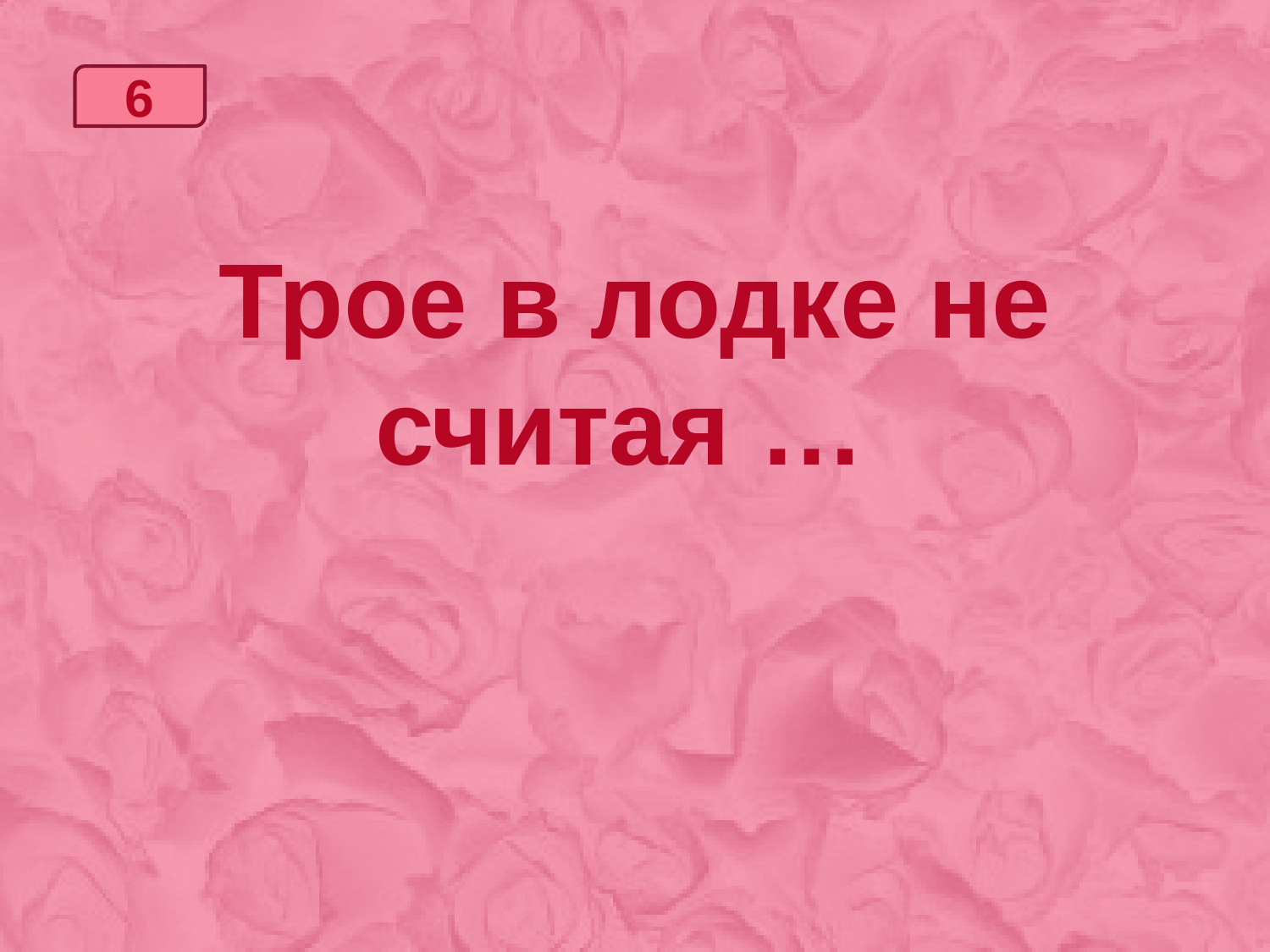

6
Трое в лодке не считая …